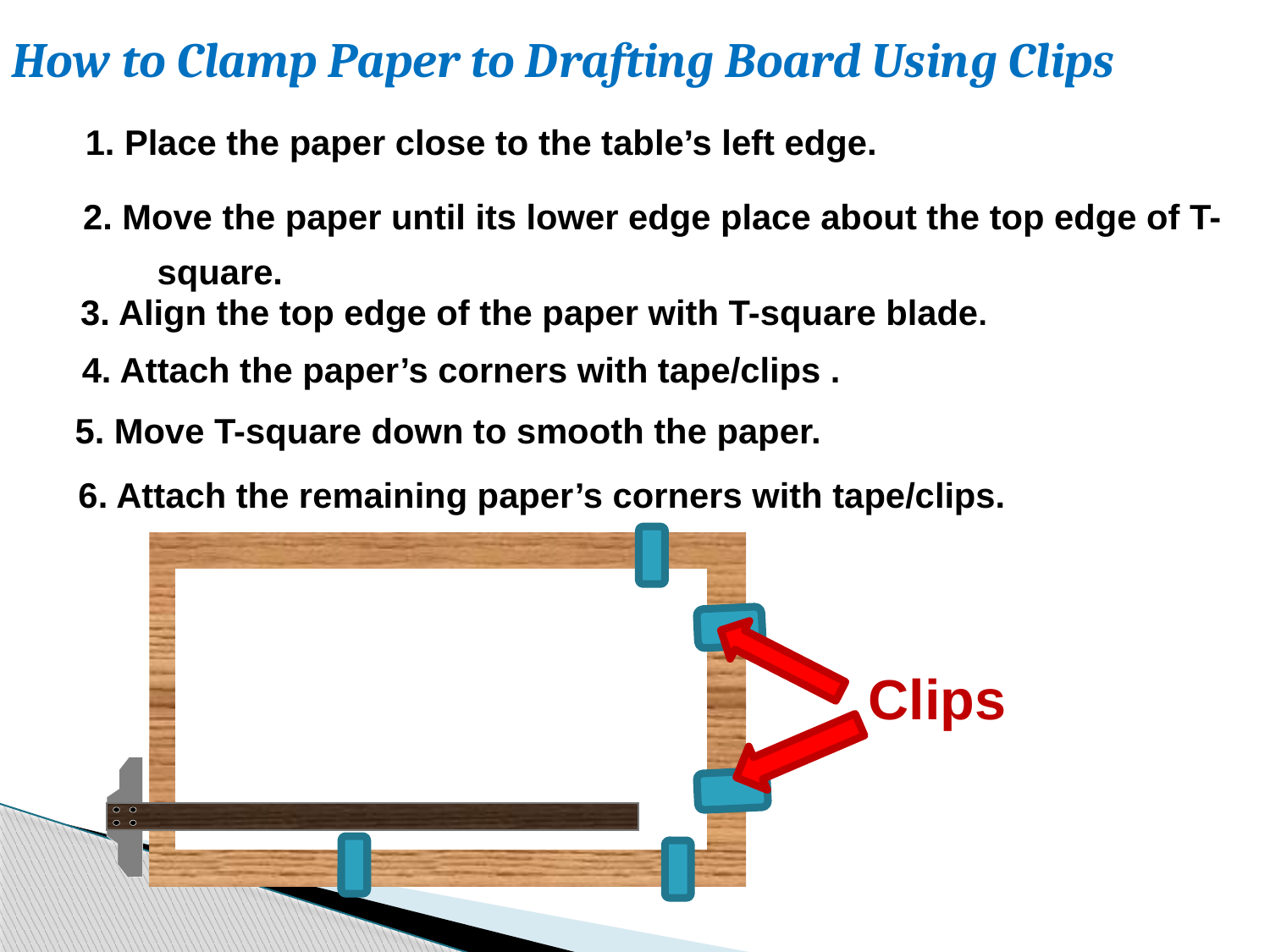

How to Clamp Paper to Drafting Board Using Clips
1. Place the paper close to the table’s left edge.
2. Move the paper until its lower edge place about the top edge of T-square.
3. Align the top edge of the paper with T-square blade.
4. Attach the paper’s corners with tape/clips .
5. Move T-square down to smooth the paper.
6. Attach the remaining paper’s corners with tape/clips.

Clips